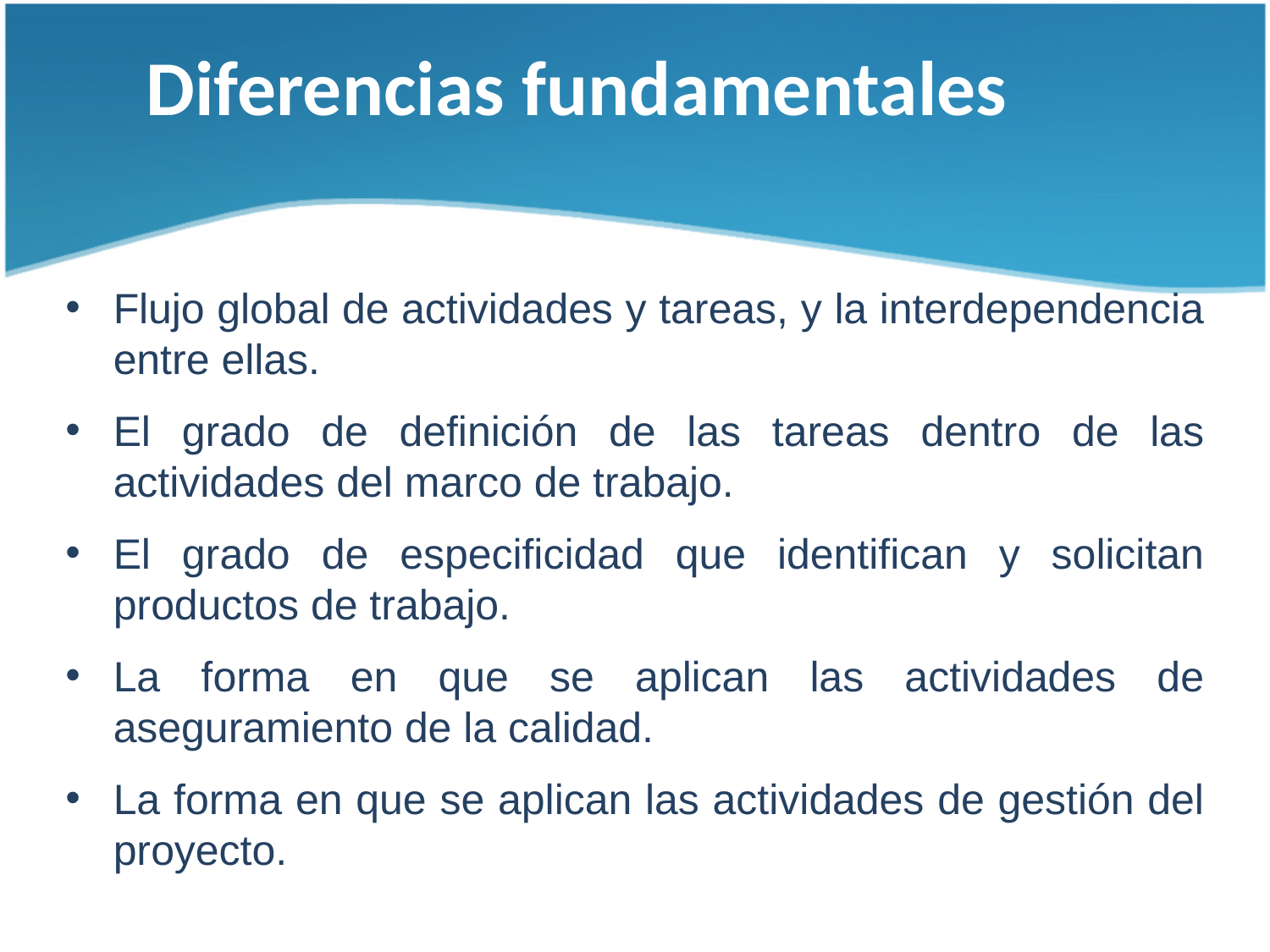

Diferencias fundamentales
Flujo global de actividades y tareas, y la interdependencia entre ellas.
El grado de definición de las tareas dentro de las actividades del marco de trabajo.
El grado de especificidad que identifican y solicitan productos de trabajo.
La forma en que se aplican las actividades de aseguramiento de la calidad.
La forma en que se aplican las actividades de gestión del proyecto.